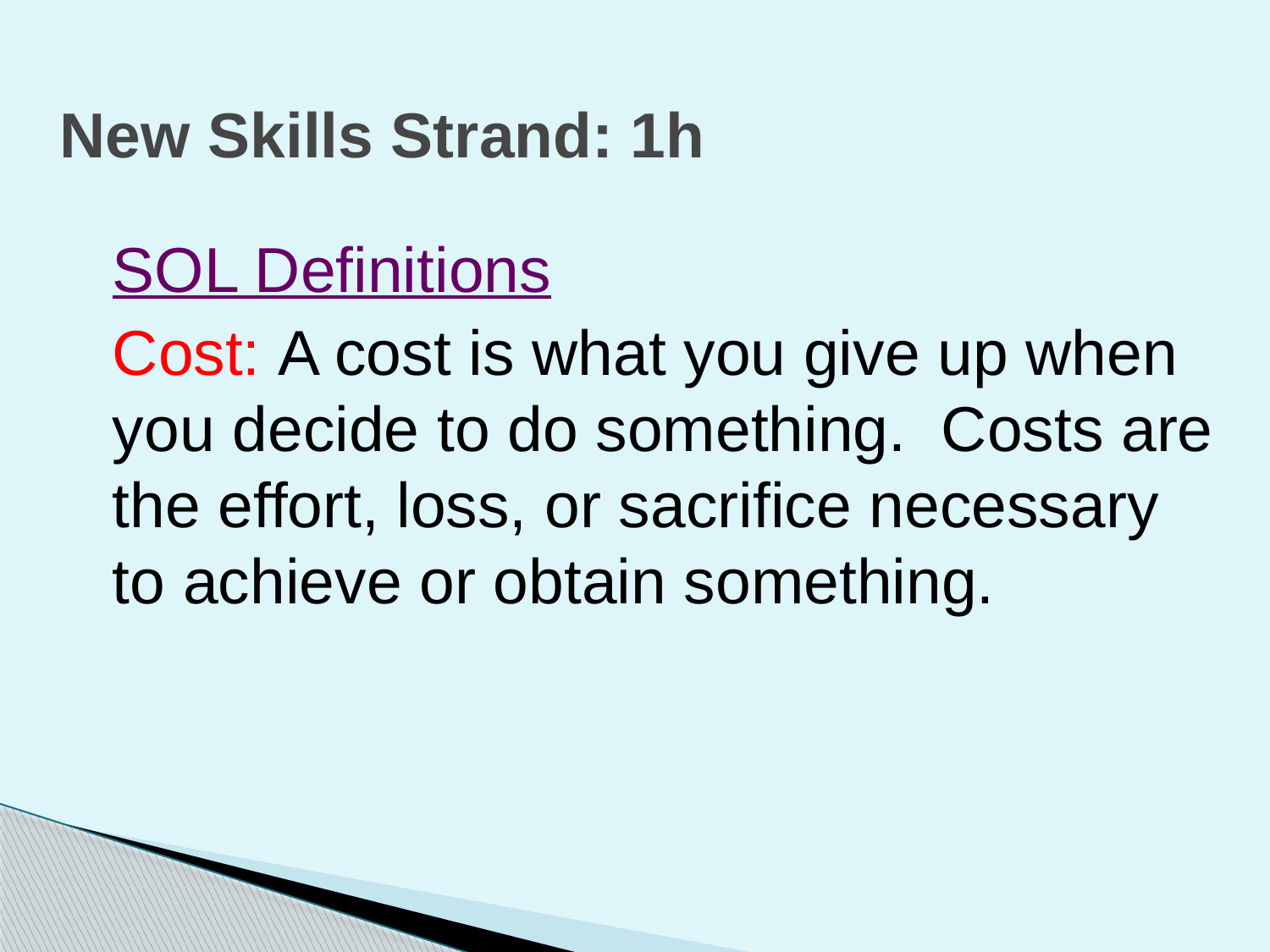

# New Skills Strand: 1h
SOL Definitions
Cost: A cost is what you give up when you decide to do something.  Costs are the effort, loss, or sacrifice necessary to achieve or obtain something.